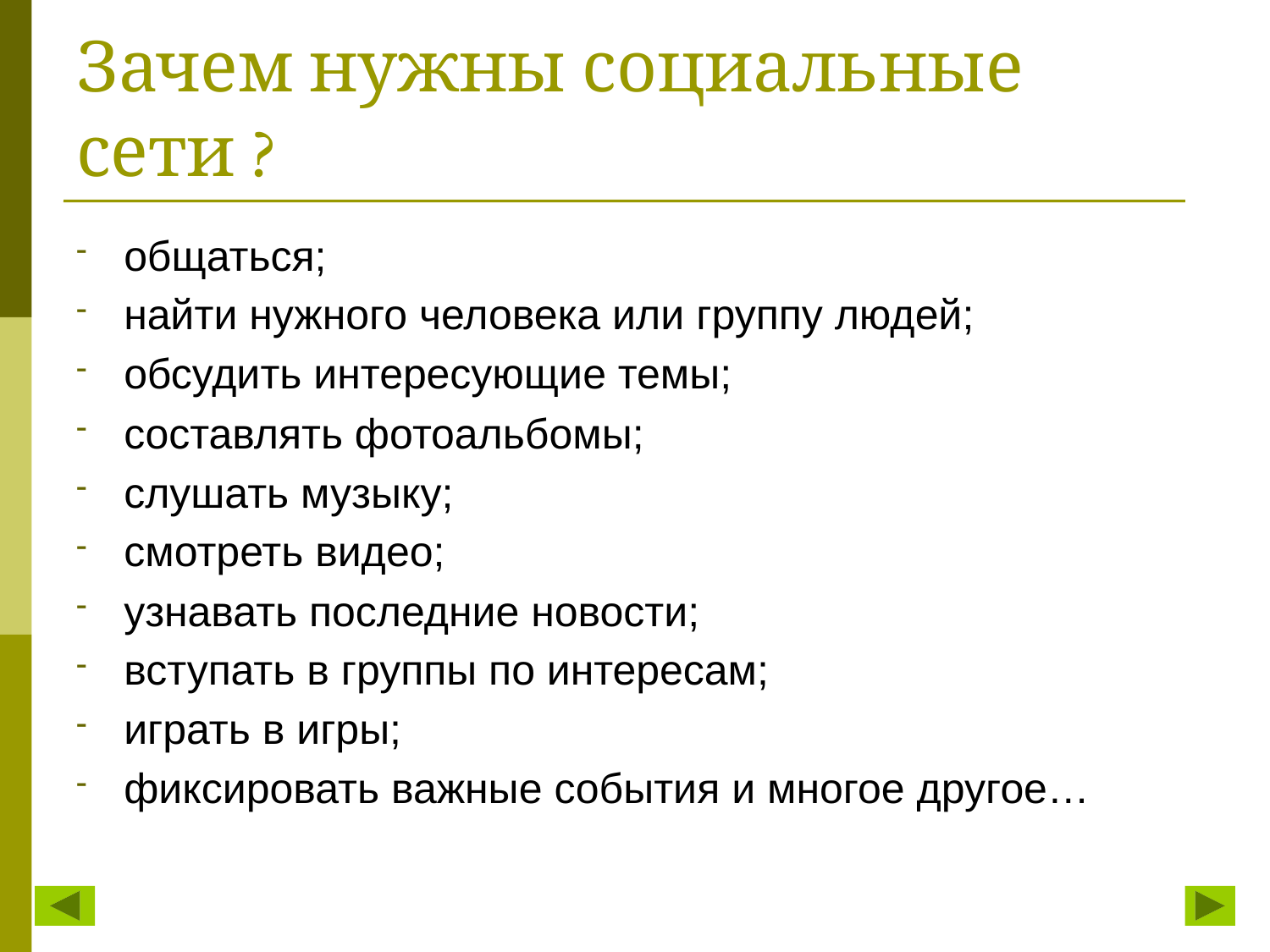

# Зачем нужны социальные сети ?
общаться;
найти нужного человека или группу людей;
обсудить интересующие темы;
составлять фотоальбомы;
слушать музыку;
смотреть видео;
узнавать последние новости;
вступать в группы по интересам;
играть в игры;
фиксировать важные события и многое другое…